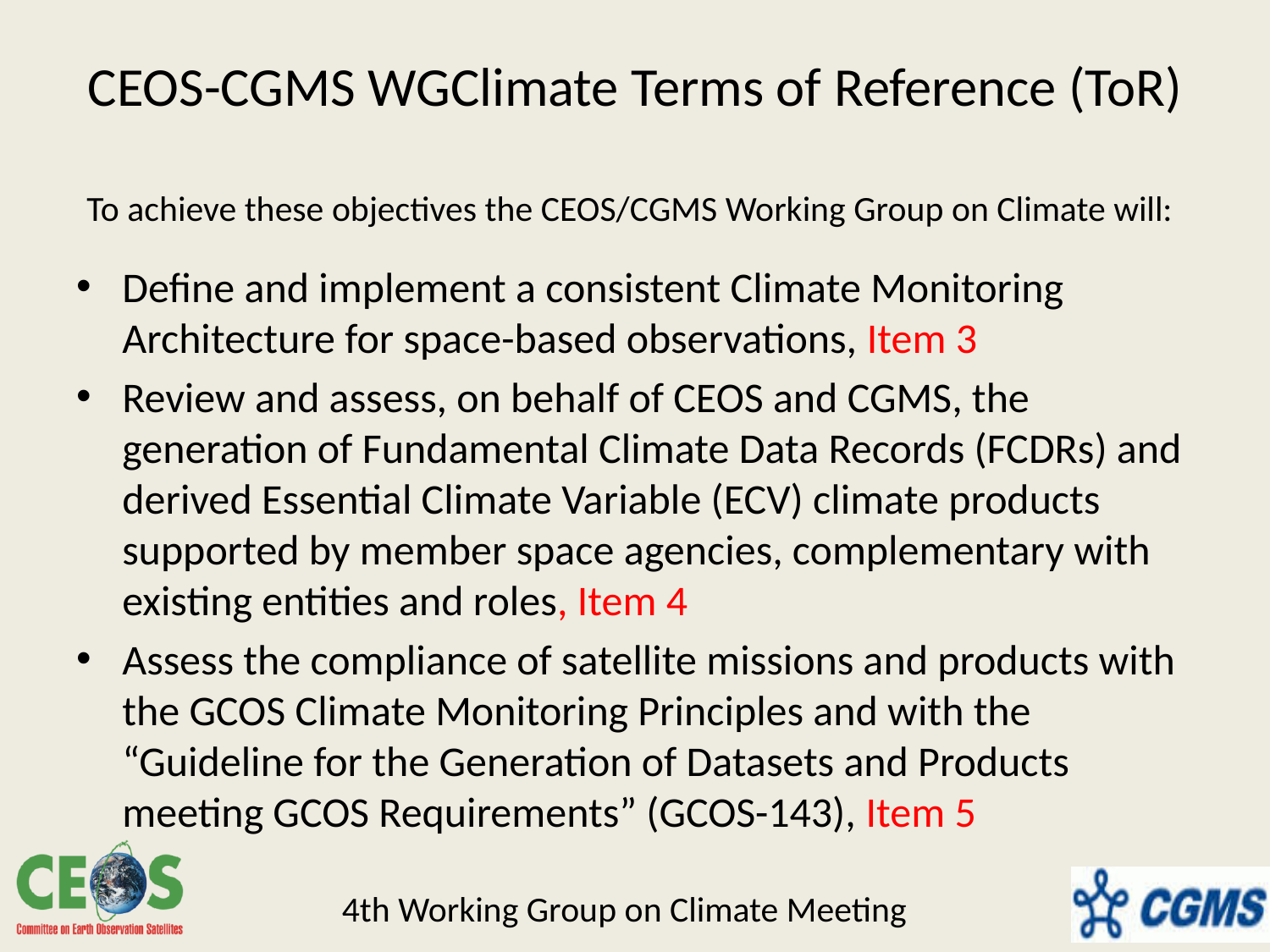

# CEOS-CGMS WGClimate Terms of Reference (ToR)
To achieve these objectives the CEOS/CGMS Working Group on Climate will:
Define and implement a consistent Climate Monitoring Architecture for space-based observations, Item 3
Review and assess, on behalf of CEOS and CGMS, the generation of Fundamental Climate Data Records (FCDRs) and derived Essential Climate Variable (ECV) climate products supported by member space agencies, complementary with existing entities and roles, Item 4
Assess the compliance of satellite missions and products with the GCOS Climate Monitoring Principles and with the “Guideline for the Generation of Datasets and Products meeting GCOS Requirements” (GCOS-143), Item 5

4th Working Group on Climate Meeting